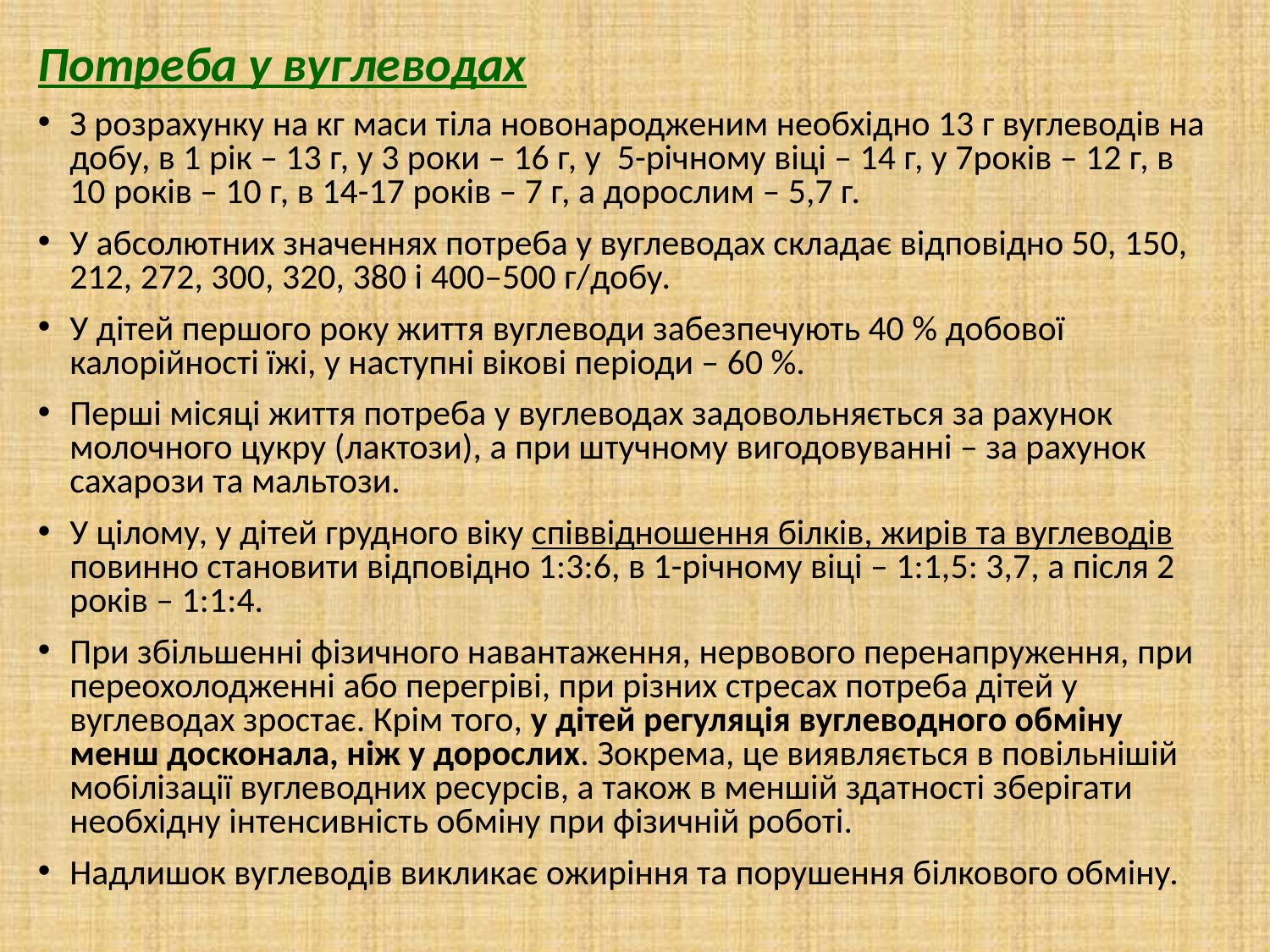

Потреба у вуглеводах
З розрахунку на кг маси тіла новонародженим необхідно 13 г вуглеводів на добу, в 1 рік – 13 г, у 3 роки – 16 г, у  5-річному віці – 14 г, у 7років – 12 г, в 10 років – 10 г, в 14-17 років – 7 г, а дорослим – 5,7 г.
У абсолютних значеннях потреба у вуглеводах складає відповідно 50, 150, 212, 272, 300, 320, 380 і 400–500 г/добу.
У дітей першого року життя вуглеводи забезпечують 40 % добової калорійності їжі, у наступні вікові періоди – 60 %.
Перші місяці життя потреба у вуглеводах задовольняється за рахунок молочного цукру (лактози), а при штучному вигодовуванні – за рахунок сахарози та мальтози.
У цілому, у дітей грудного віку співвідношення білків, жирів та вуглеводів повинно становити відповідно 1:3:6, в 1-річному віці – 1:1,5: 3,7, а після 2 років – 1:1:4.
При збільшенні фізичного навантаження, нервового перенапруження, при переохолодженні або перегріві, при різних стресах потреба дітей у вуглеводах зростає. Крім того, у дітей регуляція вуглеводного обміну менш досконала, ніж у дорослих. Зокрема, це виявляється в повільнішій мобілізації вуглеводних ресурсів, а також в меншій здатності зберігати необхідну інтенсивність обміну при фізичній роботі.
Надлишок вуглеводів викликає ожиріння та порушення білкового обміну.